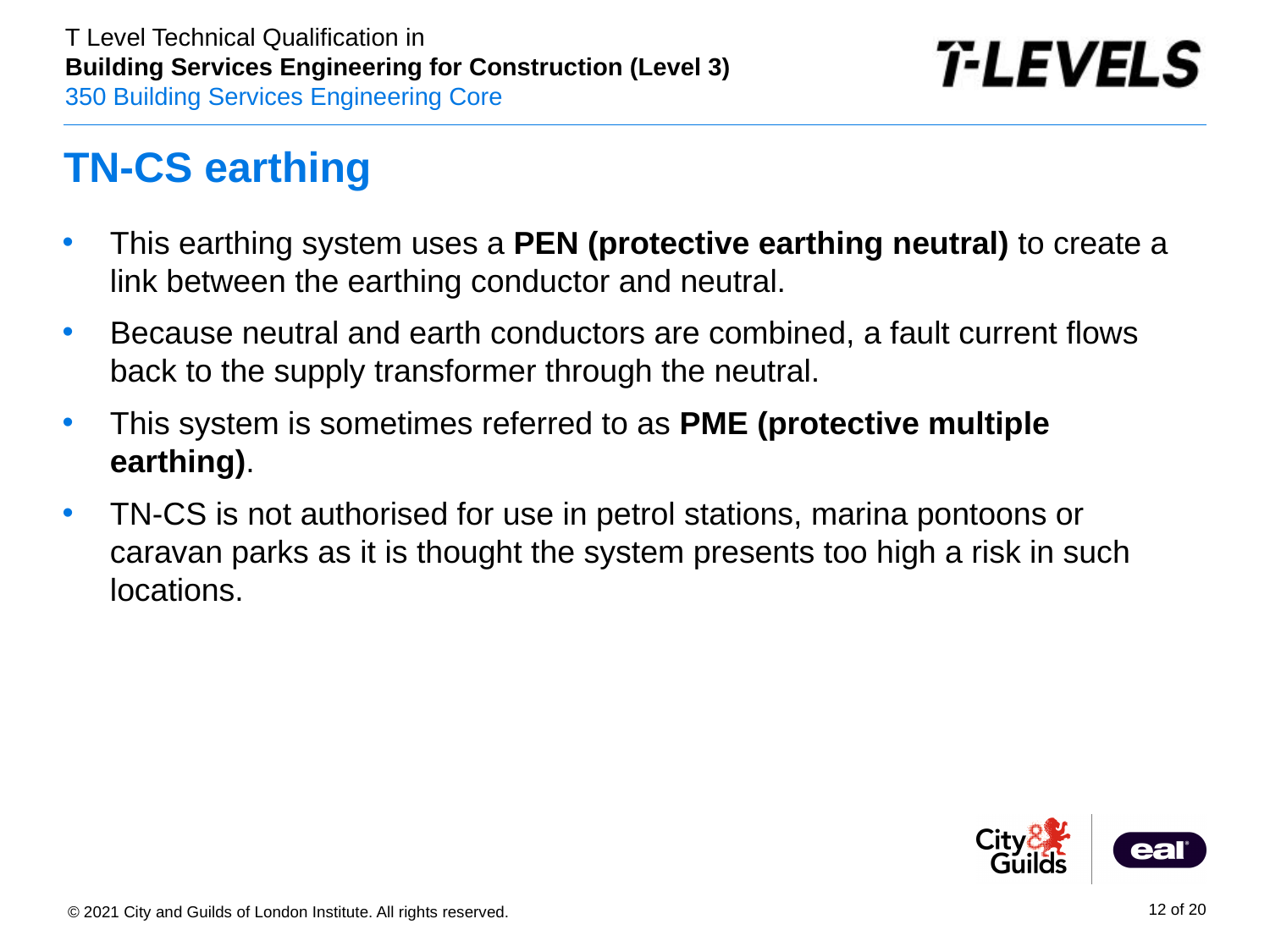

# TN-CS earthing
This earthing system uses a PEN (protective earthing neutral) to create a link between the earthing conductor and neutral.
Because neutral and earth conductors are combined, a fault current flows back to the supply transformer through the neutral.
This system is sometimes referred to as PME (protective multiple earthing).
TN-CS is not authorised for use in petrol stations, marina pontoons or caravan parks as it is thought the system presents too high a risk in such locations.